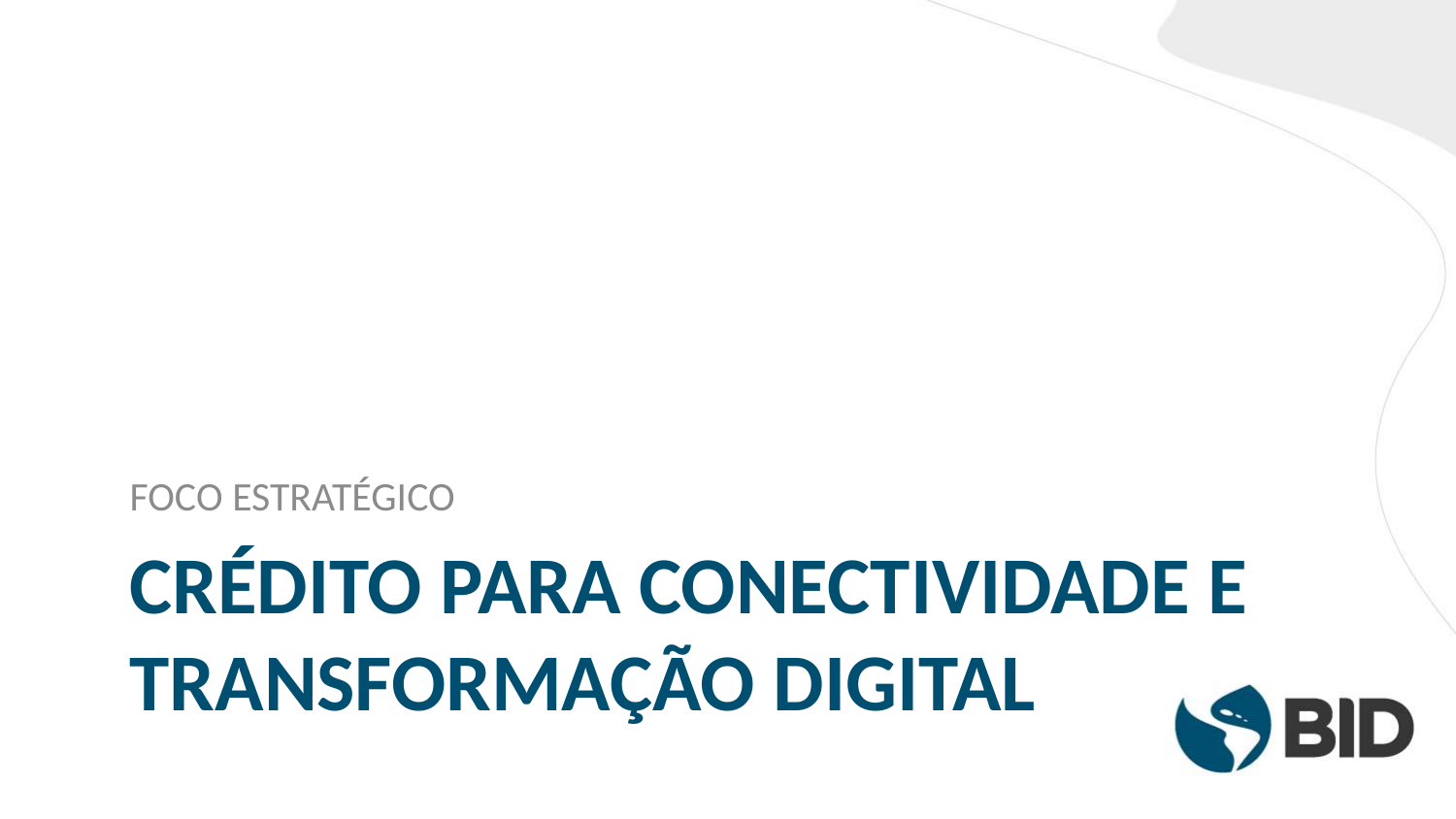

FOCO ESTRATÉGICO
# CRÉDITO PARA CONECTIVIDADE E TRANSFORMAÇÃO digital